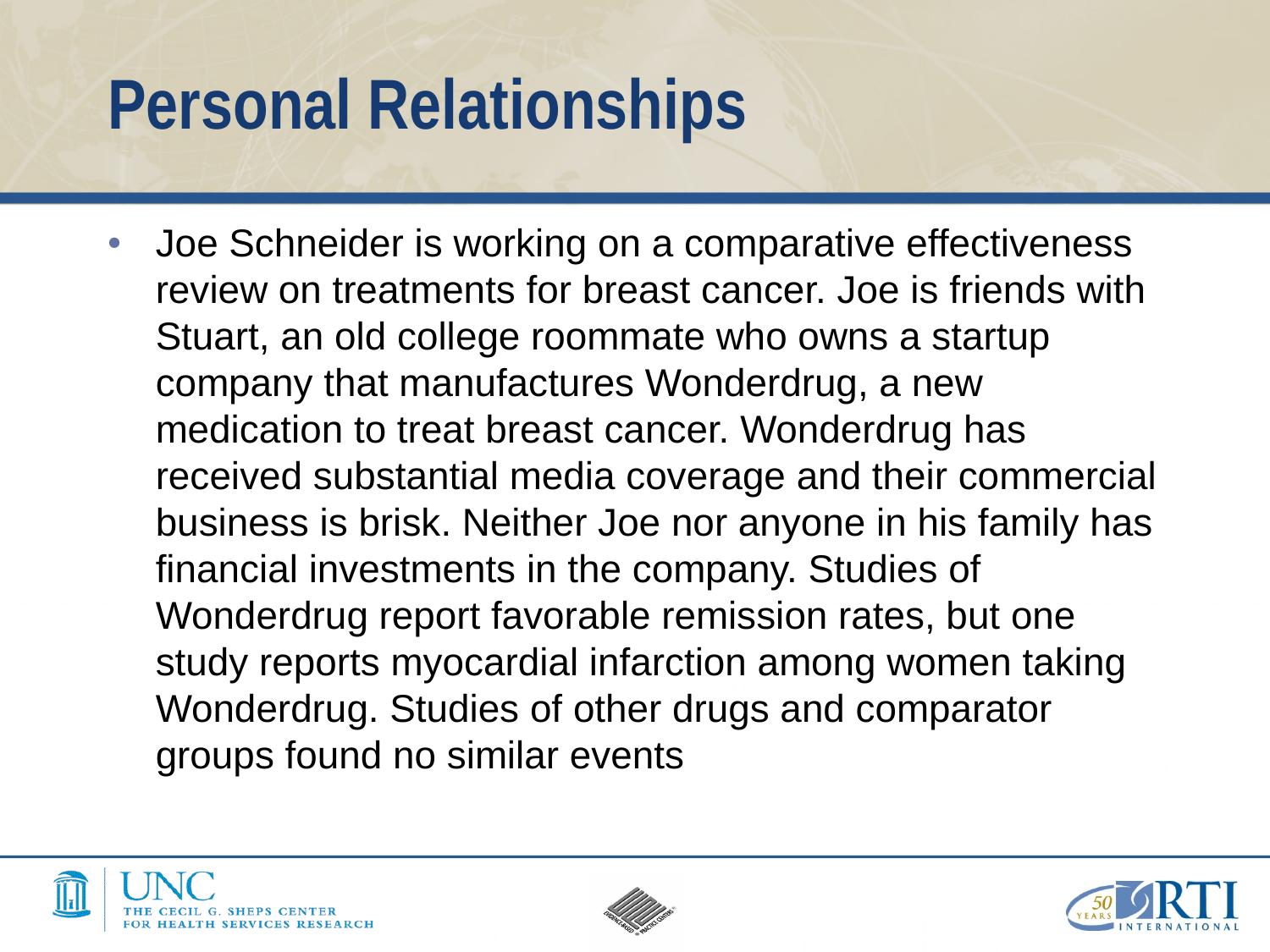

# Personal Relationships
Joe Schneider is working on a comparative effectiveness review on treatments for breast cancer. Joe is friends with Stuart, an old college roommate who owns a startup company that manufactures Wonderdrug, a new medication to treat breast cancer. Wonderdrug has received substantial media coverage and their commercial business is brisk. Neither Joe nor anyone in his family has financial investments in the company. Studies of Wonderdrug report favorable remission rates, but one study reports myocardial infarction among women taking Wonderdrug. Studies of other drugs and comparator groups found no similar events